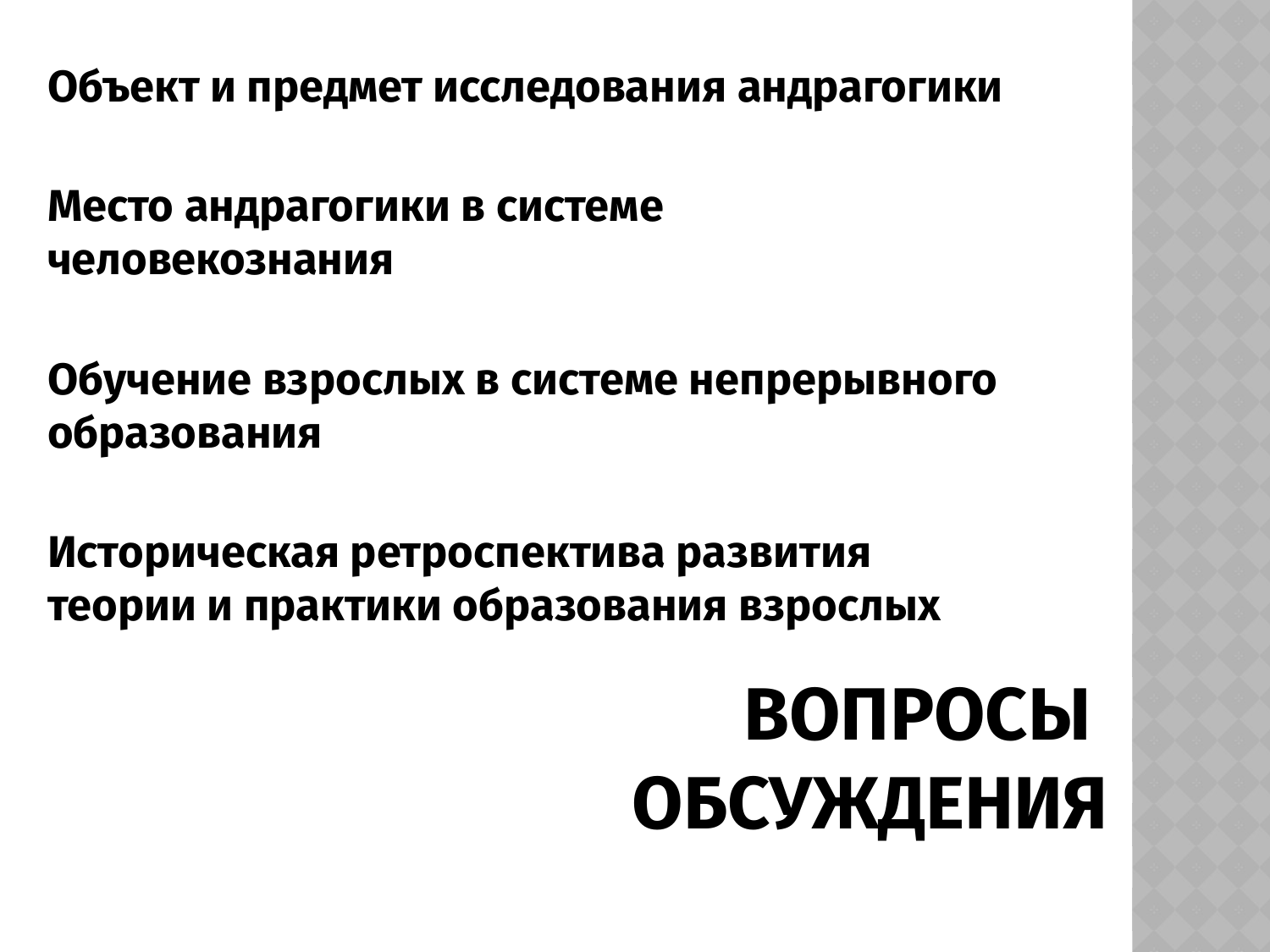

Объект и предмет исследования андрагогики

Место андрагогики в системе человекознания

Обучение взрослых в системе непрерывного образования

Историческая ретроспектива развития теории и практики образования взрослых
# вопросы обсуждения